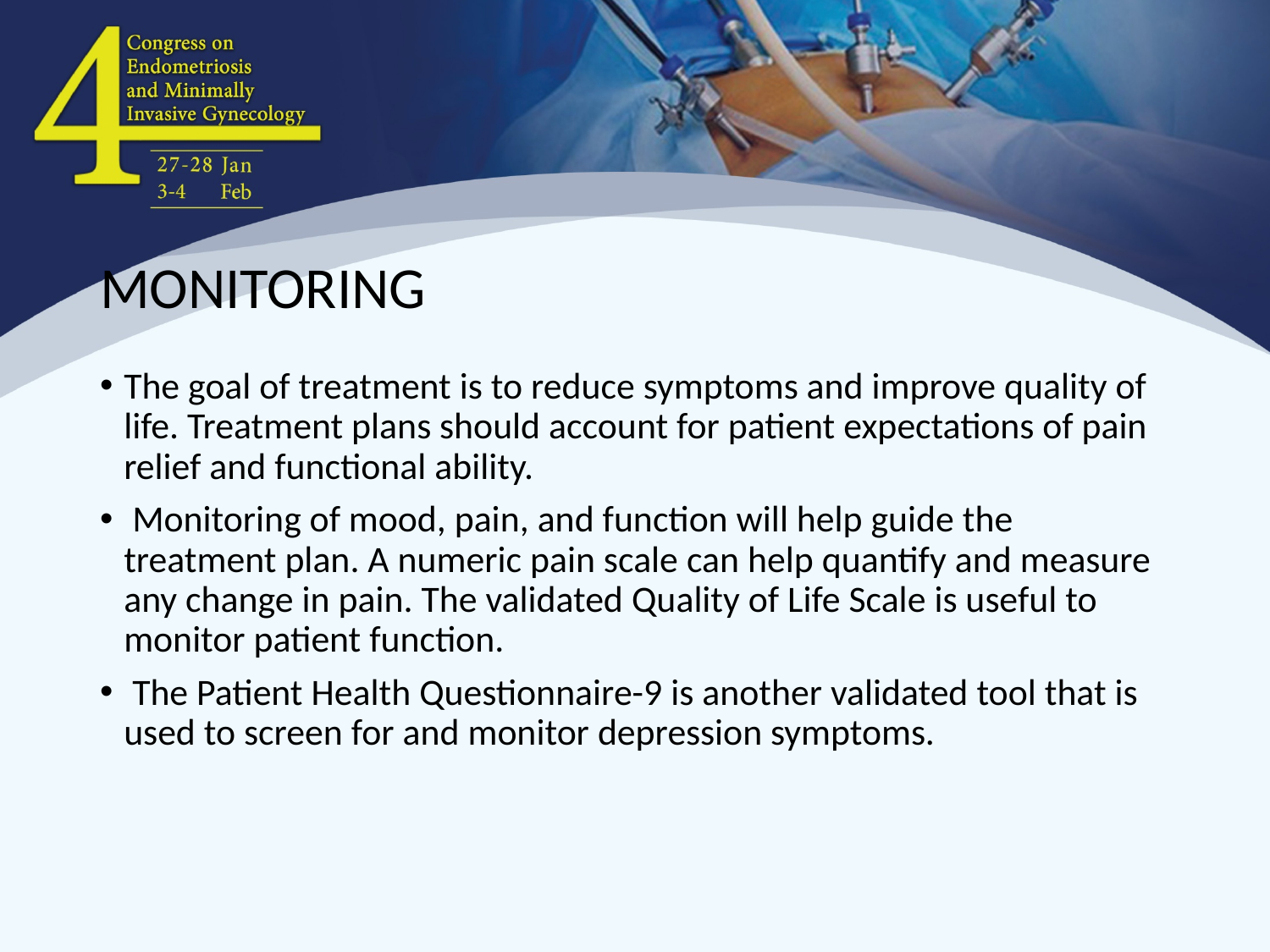

# MONITORING
The goal of treatment is to reduce symptoms and improve quality of life. Treatment plans should account for patient expectations of pain relief and functional ability.
 Monitoring of mood, pain, and function will help guide the treatment plan. A numeric pain scale can help quantify and measure any change in pain. The validated Quality of Life Scale is useful to monitor patient function.
 The Patient Health Questionnaire-9 is another validated tool that is used to screen for and monitor depression symptoms.